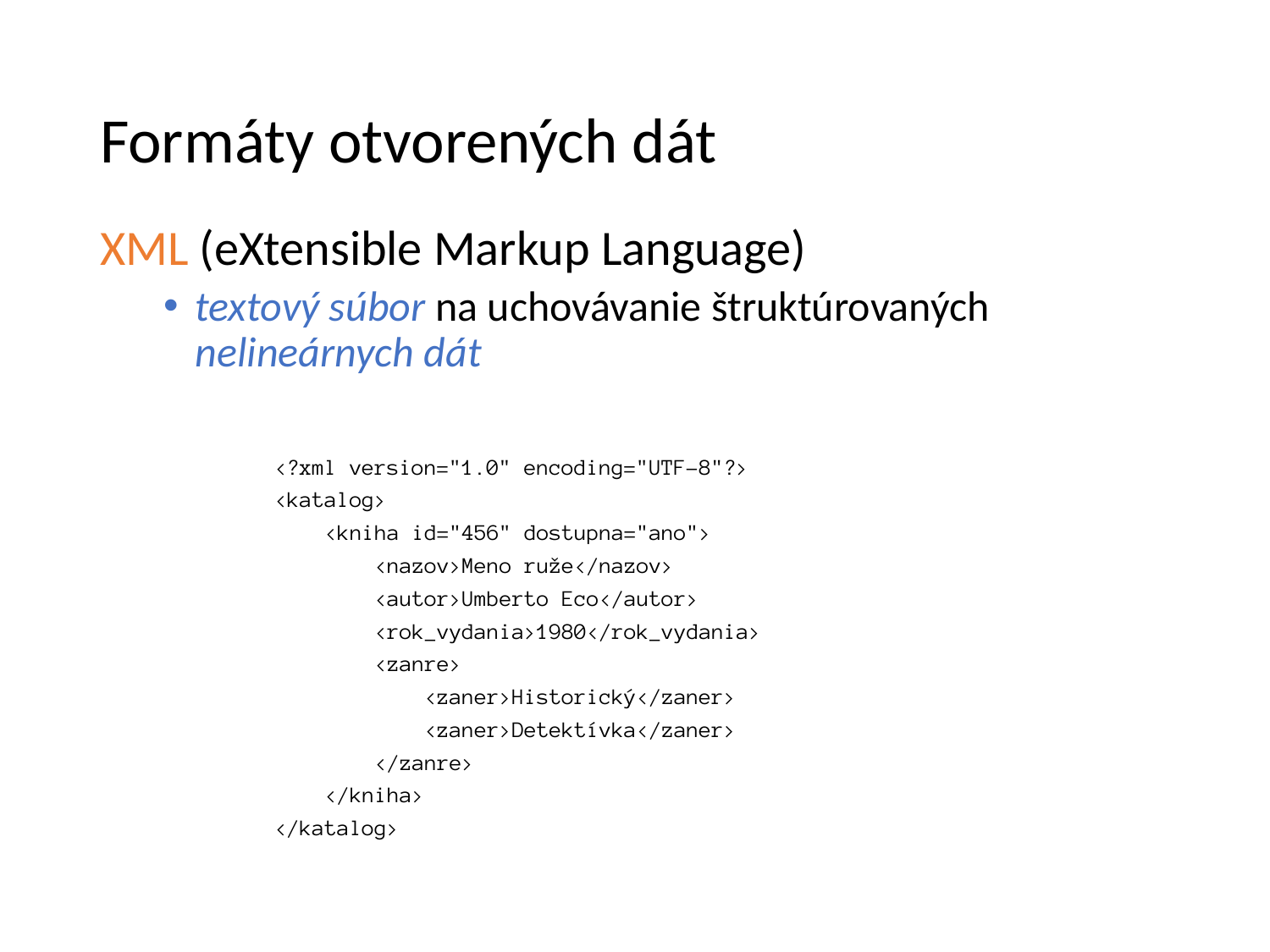

# Formáty otvorených dát
XML (eXtensible Markup Language)
textový súbor na uchovávanie štruktúrovaných nelineárnych dát

<?xml version="1.0" encoding="UTF-8"?>
<katalog>
    <kniha id="456" dostupna="ano">
        <nazov>Meno ruže</nazov>
        <autor>Umberto Eco</autor>
        <rok_vydania>1980</rok_vydania>
        <zanre>
            <zaner>Historický</zaner>
            <zaner>Detektívka</zaner>
        </zanre>
    </kniha>
</katalog>